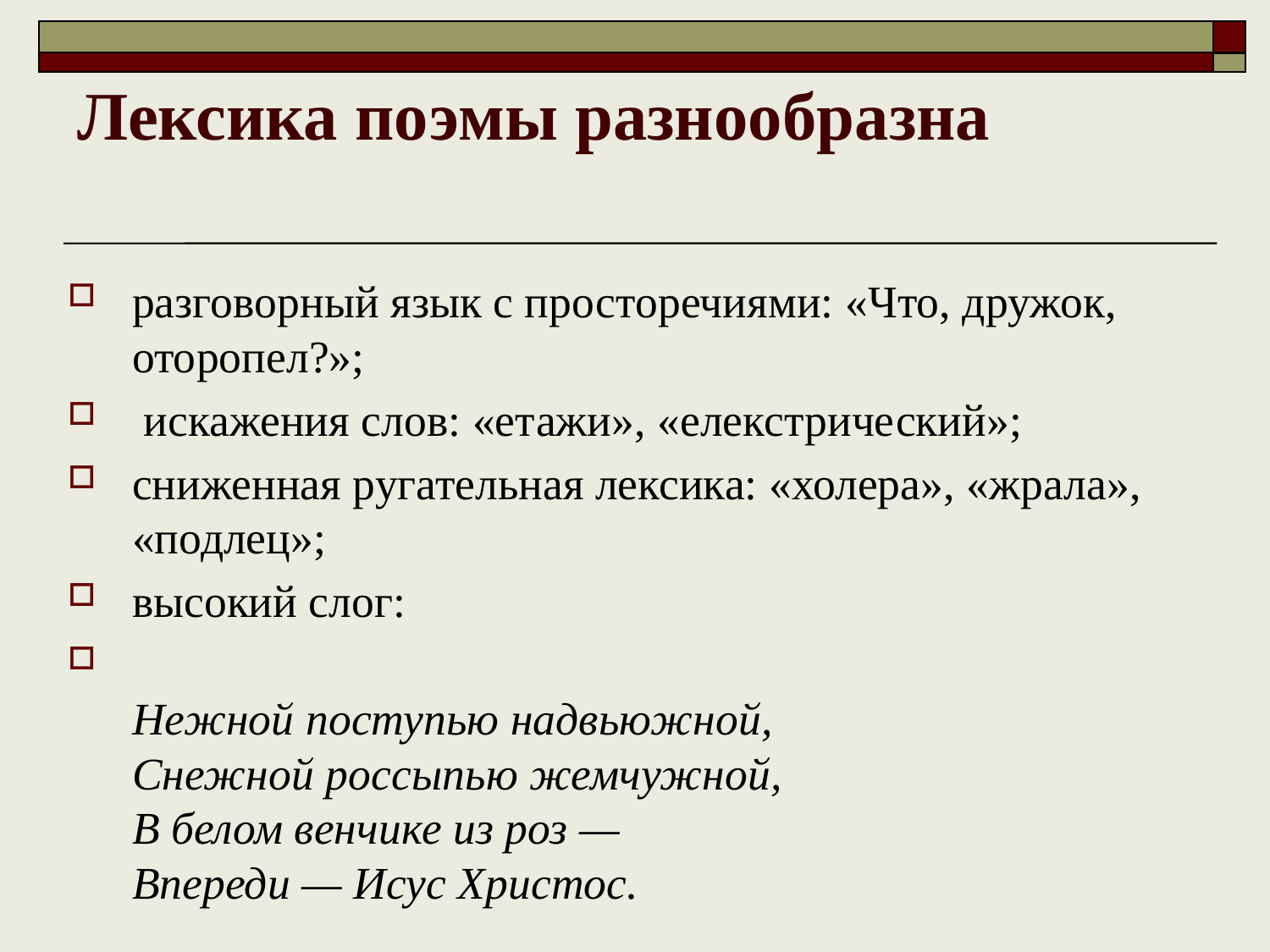

# Лексика поэмы разнообразна
разговорный язык с просторечиями: «Что, дружок, оторопел?»;
 искажения слов: «етажи», «елекстрический»;
сниженная ругательная лексика: «холера», «жрала», «подлец»;
высокий слог:
Нежной поступью надвьюжной,
Снежной россыпью жемчужной,
В белом венчике из роз —
Впереди — Исус Христос.